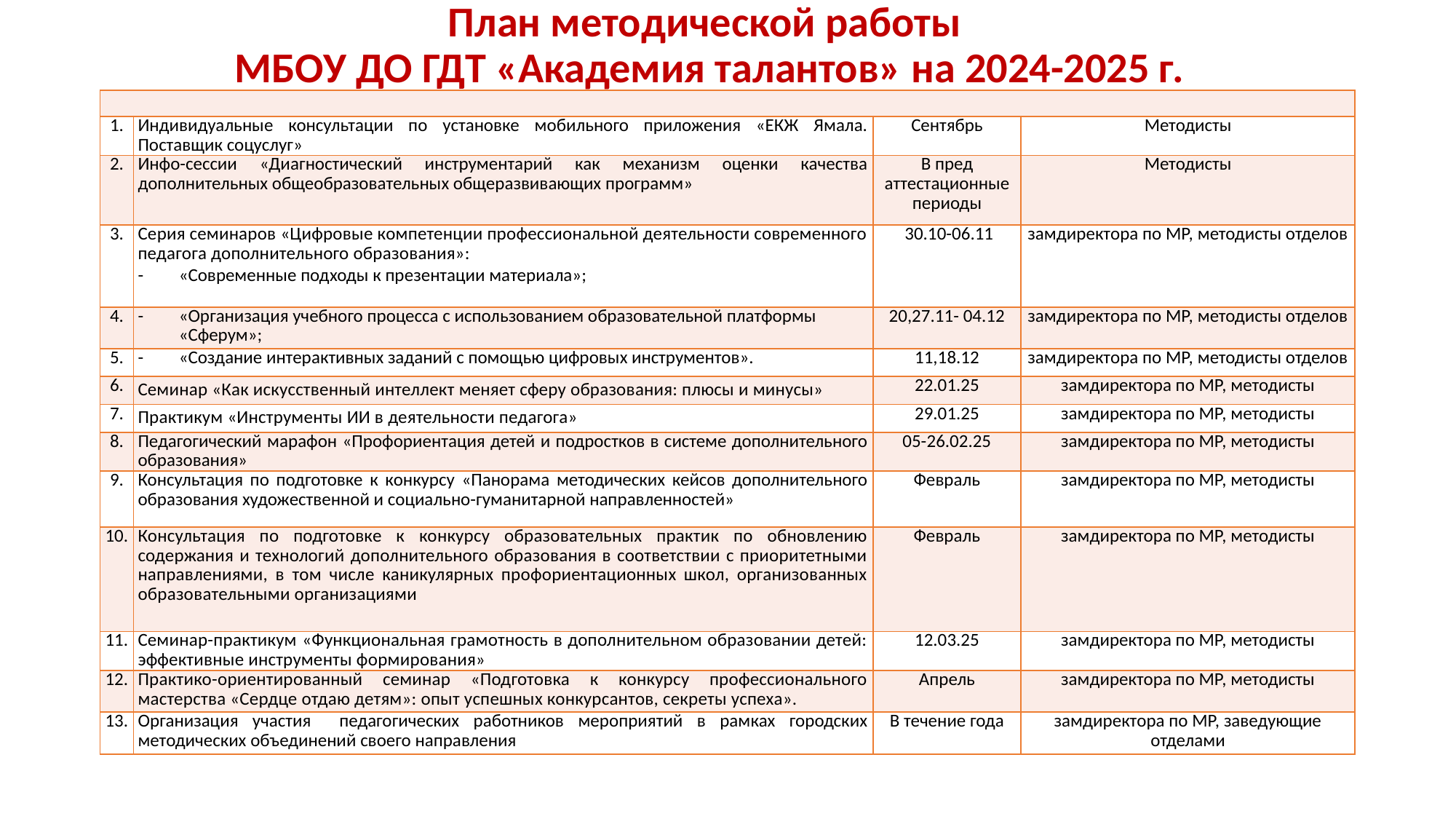

# План методической работы МБОУ ДО ГДТ «Академия талантов» на 2024-2025 г.
|  |  |  |  |
| --- | --- | --- | --- |
| 1. | Индивидуальные консультации по установке мобильного приложения «ЕКЖ Ямала. Поставщик соцуслуг» | Сентябрь | Методисты |
| 2. | Инфо-сессии «Диагностический инструментарий как механизм оценки качества дополнительных общеобразовательных общеразвивающих программ» | В пред аттестационные периоды | Методисты |
| 3. | Серия семинаров «Цифровые компетенции профессиональной деятельности современного педагога дополнительного образования»: «Современные подходы к презентации материала»; | 30.10-06.11 | замдиректора по МР, методисты отделов |
| 4. | «Организация учебного процесса с использованием образовательной платформы «Сферум»; | 20,27.11- 04.12 | замдиректора по МР, методисты отделов |
| 5. | «Создание интерактивных заданий с помощью цифровых инструментов». | 11,18.12 | замдиректора по МР, методисты отделов |
| 6. | Семинар «Как искусственный интеллект меняет сферу образования: плюсы и минусы» | 22.01.25 | замдиректора по МР, методисты |
| 7. | Практикум «Инструменты ИИ в деятельности педагога» | 29.01.25 | замдиректора по МР, методисты |
| 8. | Педагогический марафон «Профориентация детей и подростков в системе дополнительного образования» | 05-26.02.25 | замдиректора по МР, методисты |
| 9. | Консультация по подготовке к конкурсу «Панорама методических кейсов дополнительного образования художественной и социально-гуманитарной направленностей» | Февраль | замдиректора по МР, методисты |
| 10. | Консультация по подготовке к конкурсу образовательных практик по обновлению содержания и технологий дополнительного образования в соответствии с приоритетными направлениями, в том числе каникулярных профориентационных школ, организованных образовательными организациями | Февраль | замдиректора по МР, методисты |
| 11. | Семинар-практикум «Функциональная грамотность в дополнительном образовании детей: эффективные инструменты формирования» | 12.03.25 | замдиректора по МР, методисты |
| 12. | Практико-ориентированный семинар «Подготовка к конкурсу профессионального мастерства «Сердце отдаю детям»: опыт успешных конкурсантов, секреты успеха». | Апрель | замдиректора по МР, методисты |
| 13. | Организация участия педагогических работников мероприятий в рамках городских методических объединений своего направления | В течение года | замдиректора по МР, заведующие отделами |